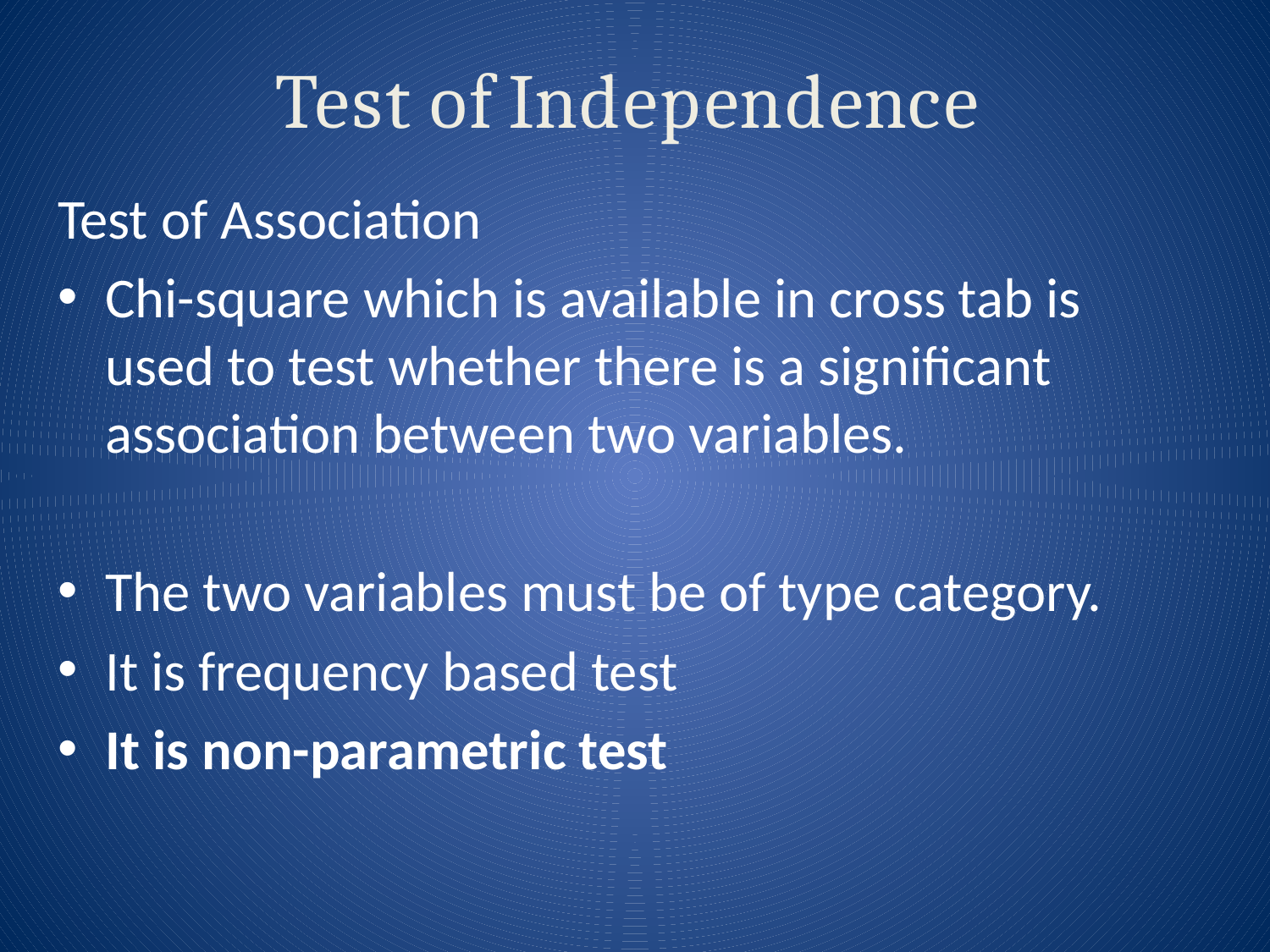

# Test of Independence
Test of Association
Chi-square which is available in cross tab is used to test whether there is a significant association between two variables.

The two variables must be of type category.
It is frequency based test
It is non-parametric test